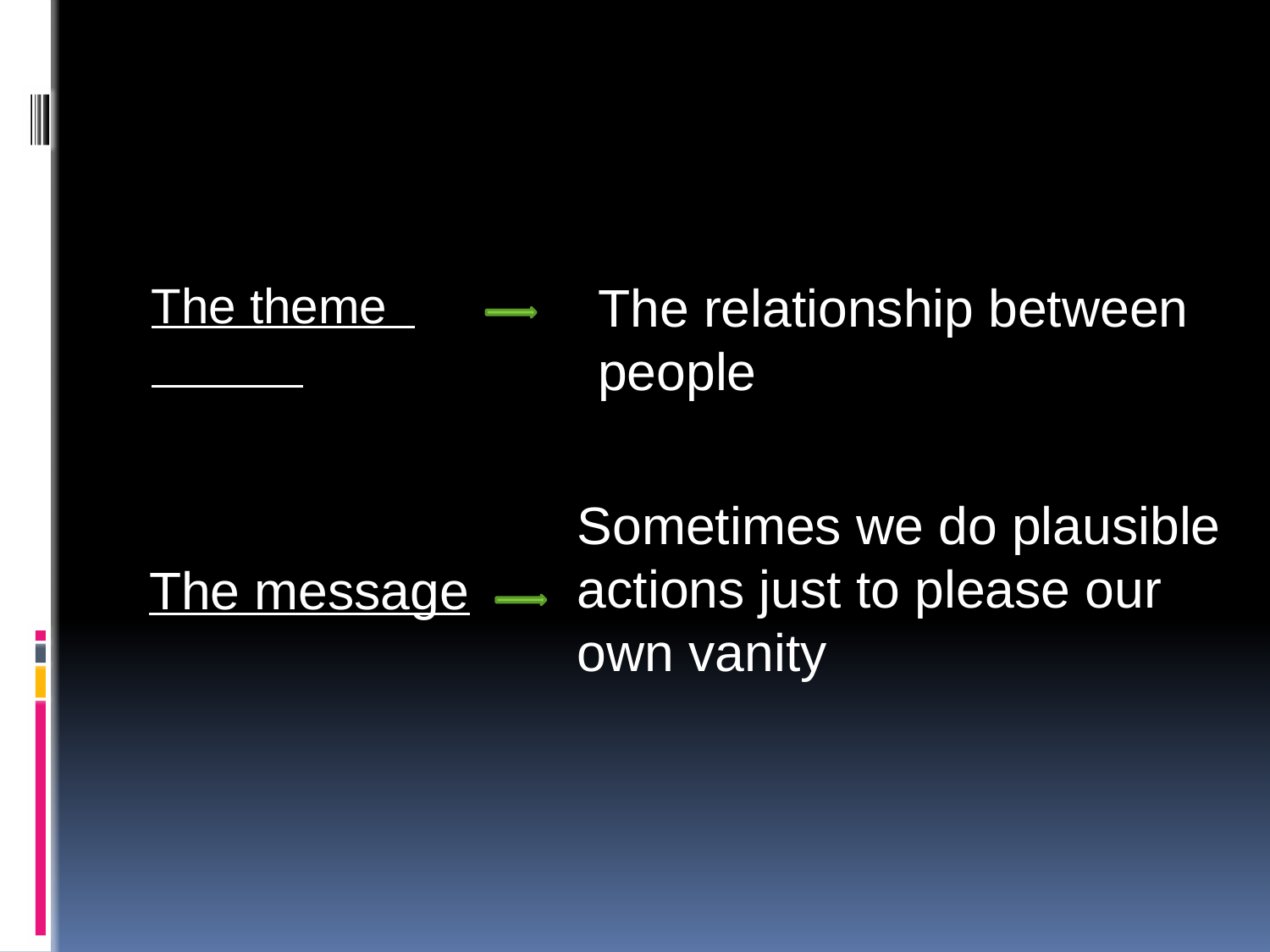

#

The message
The theme
The relationship between people

Sometimes we do plausible  actions just to please our  own vanity